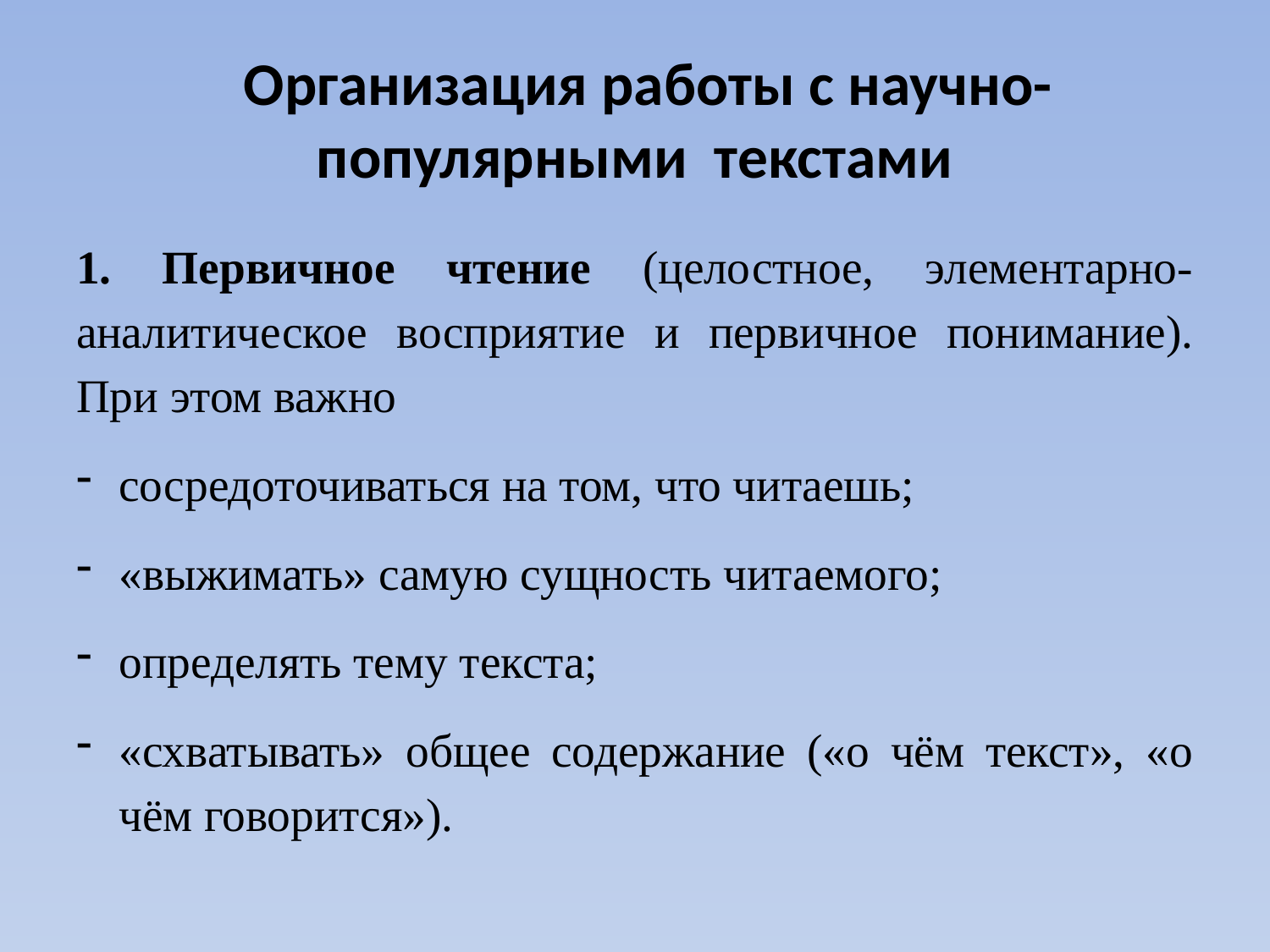

# ­  Организация работы с научно-популярными  текстами
1. Первичное чтение (целостное, элементарно-аналитическое восприя­тие и первичное понимание). При этом важно
сосредоточиваться на том, что читаешь;
«выжимать» самую сущность читаемого;
определять тему текста;
«схватывать» общее содержание («о чём текст», «о чём говорится»).